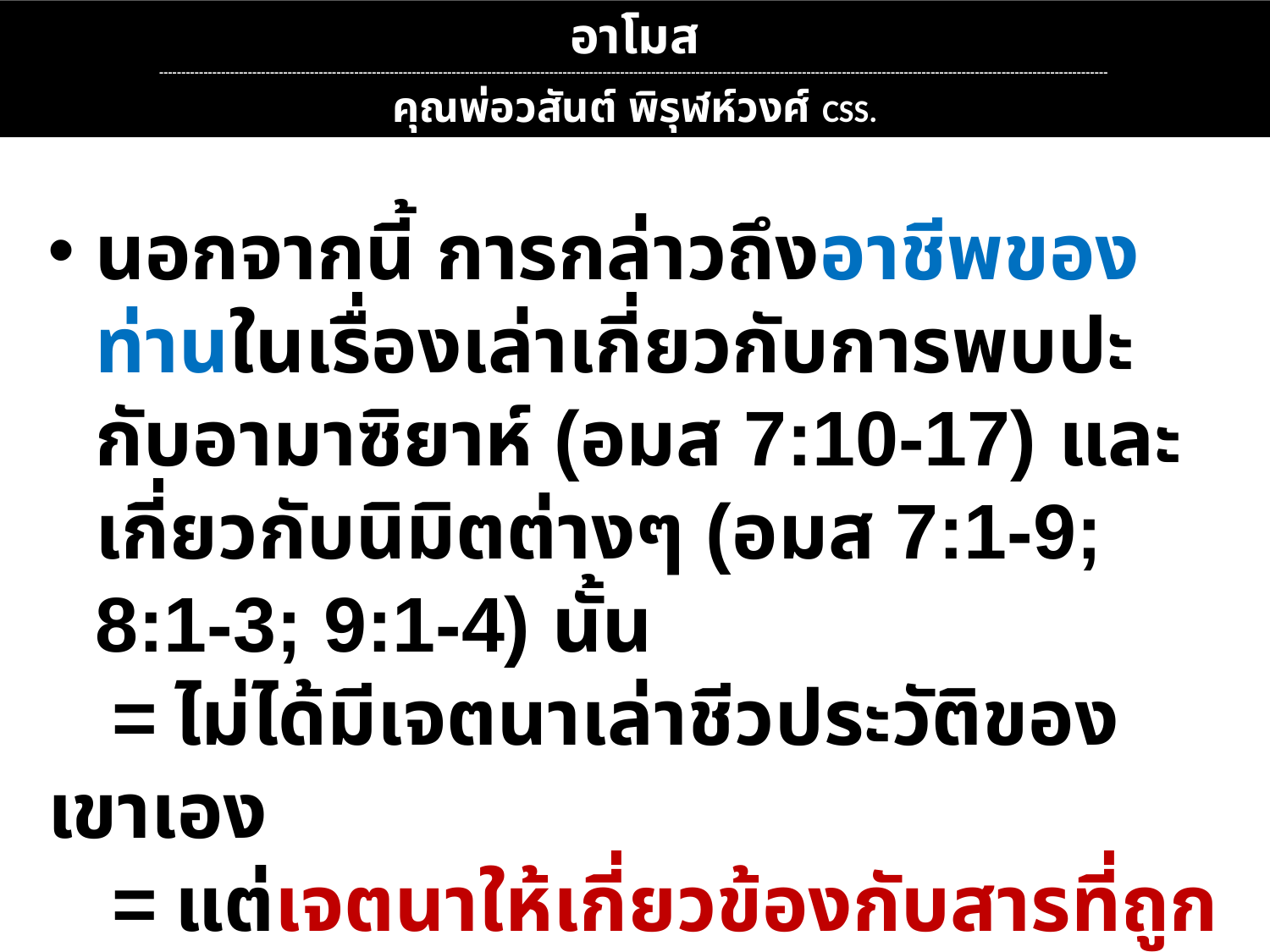

อาโมส
----------------------------------------------------------------------------------------------------------------------------------------------------------------------------------------------------------------------
คุณพ่อวสันต์ พิรุฬห์วงศ์ CSS.
นอกจากนี้ การกล่าวถึงอาชีพของท่านในเรื่องเล่าเกี่ยวกับการพบปะกับอามาซิยาห์ (อมส 7:10-17) และเกี่ยวกับนิมิตต่างๆ (อมส 7:1-9; 8:1-3; 9:1-4) นั้น
   =	ไม่ได้มีเจตนาเล่าชีวประวัติของเขาเอง
   =	แต่เจตนาให้เกี่ยวข้องกับสารที่ถูกประกาศ	มากกว่าบุคคลผู้ประกาศ